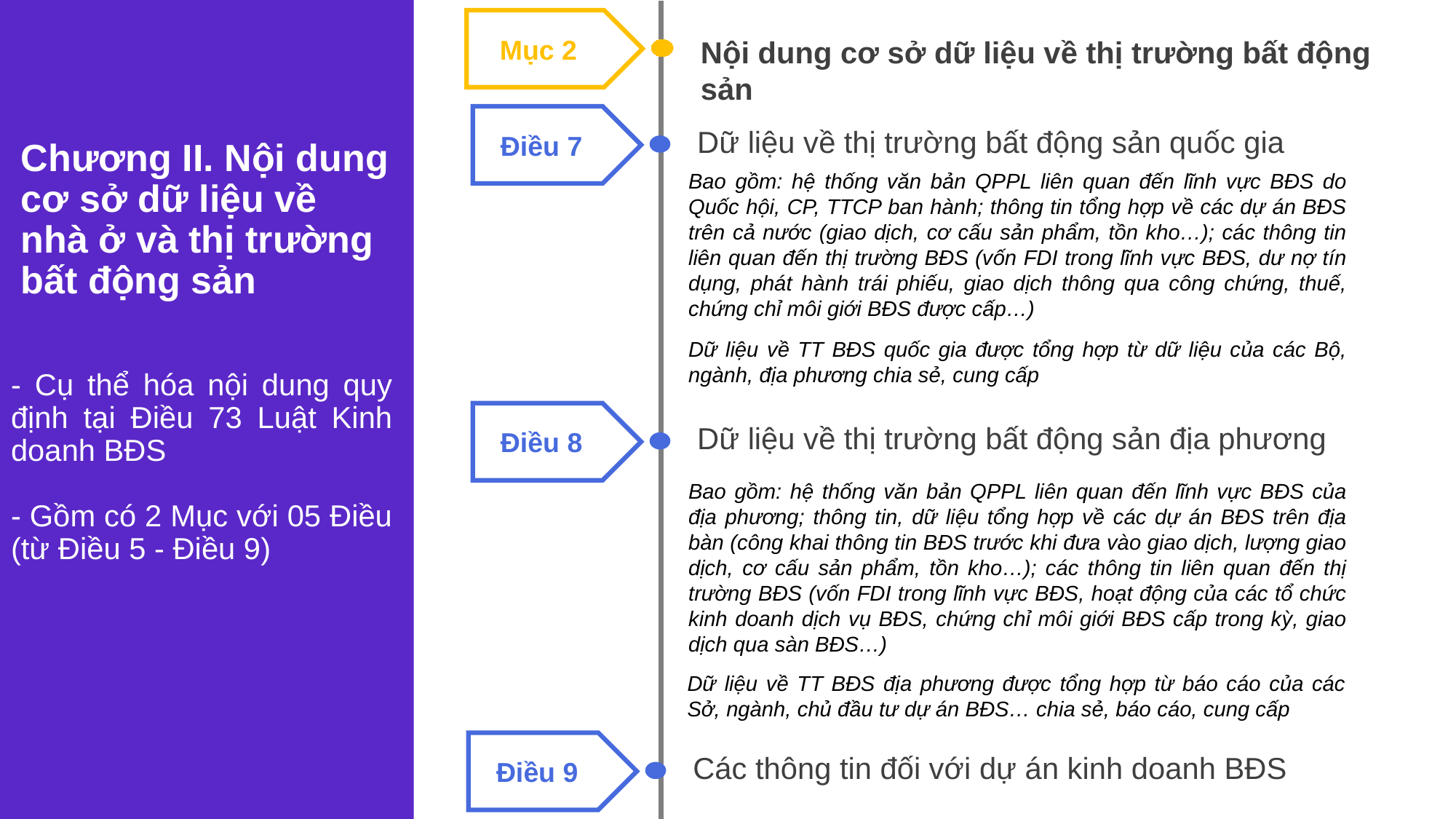

Mục 2

Nội dung cơ sở dữ liệu về thị trường bất động sản

Điều 7

Dữ liệu về thị trường bất động sản quốc gia
Chương II. Nội dung cơ sở dữ liệu về nhà ở và thị trường bất động sản
Bao gồm: hệ thống văn bản QPPL liên quan đến lĩnh vực BĐS do Quốc hội, CP, TTCP ban hành; thông tin tổng hợp về các dự án BĐS trên cả nước (giao dịch, cơ cấu sản phẩm, tồn kho…); các thông tin liên quan đến thị trường BĐS (vốn FDI trong lĩnh vực BĐS, dư nợ tín dụng, phát hành trái phiếu, giao dịch thông qua công chứng, thuế, chứng chỉ môi giới BĐS được cấp…)
Dữ liệu về TT BĐS quốc gia được tổng hợp từ dữ liệu của các Bộ, ngành, địa phương chia sẻ, cung cấp
- Cụ thể hóa nội dung quy định tại Điều 73 Luật Kinh doanh BĐS

- Gồm có 2 Mục với 05 Điều
(từ Điều 5 - Điều 9)

Điều 8

Dữ liệu về thị trường bất động sản địa phương
Bao gồm: hệ thống văn bản QPPL liên quan đến lĩnh vực BĐS của địa phương; thông tin, dữ liệu tổng hợp về các dự án BĐS trên địa bàn (công khai thông tin BĐS trước khi đưa vào giao dịch, lượng giao dịch, cơ cấu sản phẩm, tồn kho…); các thông tin liên quan đến thị trường BĐS (vốn FDI trong lĩnh vực BĐS, hoạt động của các tổ chức kinh doanh dịch vụ BĐS, chứng chỉ môi giới BĐS cấp trong kỳ, giao dịch qua sàn BĐS…)
Dữ liệu về TT BĐS địa phương được tổng hợp từ báo cáo của các Sở, ngành, chủ đầu tư dự án BĐS… chia sẻ, báo cáo, cung cấp

Điều 9

Các thông tin đối với dự án kinh doanh BĐS